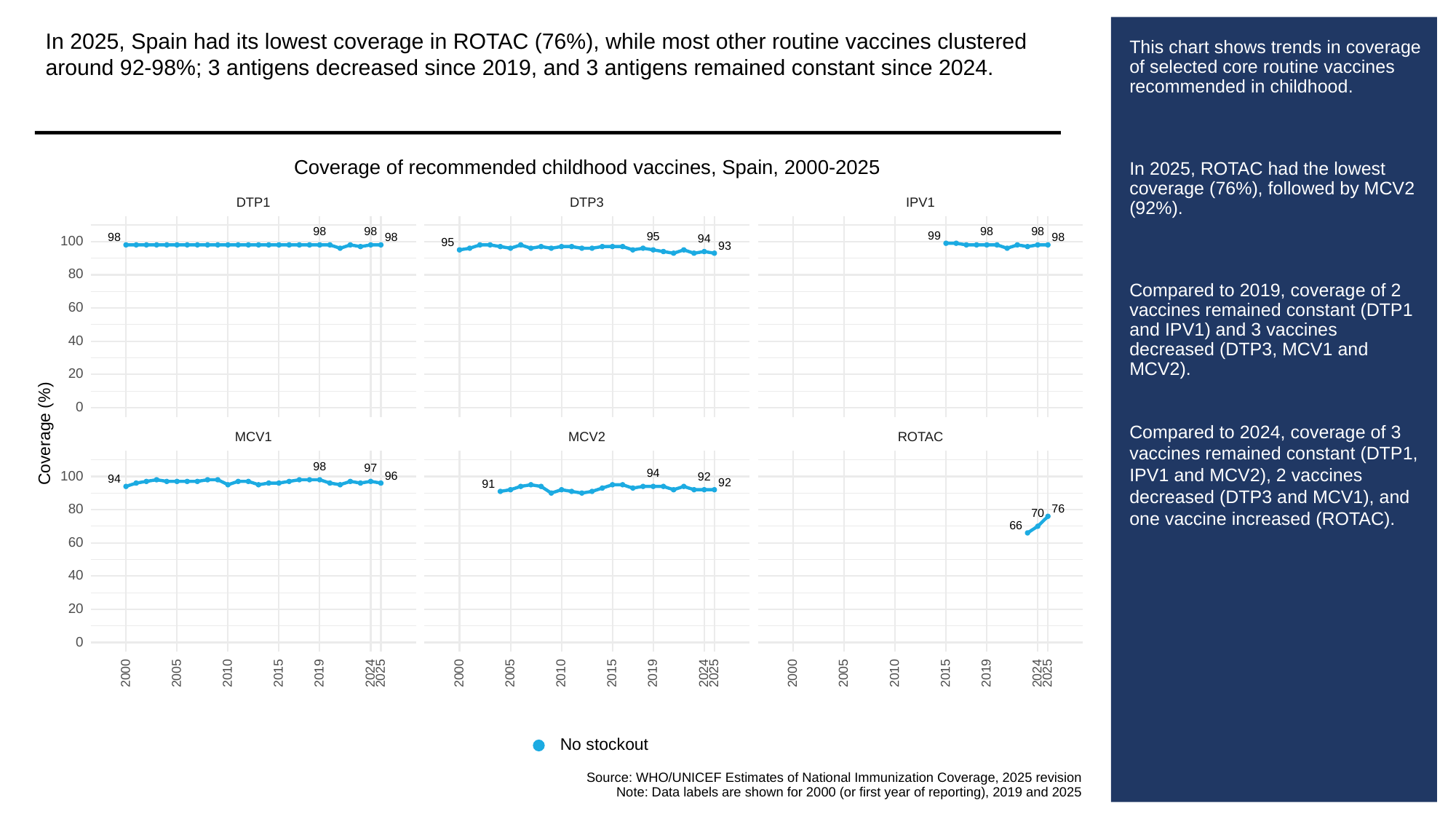

In 2025, Spain had its lowest coverage in ROTAC (76%), while most other routine vaccines clustered around 92-98%; 3 antigens decreased since 2019, and 3 antigens remained constant since 2024.
# This chart shows trends in coverage of selected core routine vaccines recommended in childhood.

In 2025, ROTAC had the lowest coverage (76%), followed by MCV2 (92%).

Compared to 2019, coverage of 2 vaccines remained constant (DTP1 and IPV1) and 3 vaccines decreased (DTP3, MCV1 and MCV2).

Compared to 2024, coverage of 3 vaccines remained constant (DTP1, IPV1 and MCV2), 2 vaccines decreased (DTP3 and MCV1), and one vaccine increased (ROTAC).

Coverage of recommended childhood vaccines, Spain, 2000-2025
DTP3
DTP1
IPV1

98
98
98
98
99
95
98
98
98
94
100
95

93

80

60

40

20

0

Coverage (%)
ROTAC
MCV1
MCV2

98
97
94
100
96
92
94

92

91

80
76
70

66

60

40

20

0

2000
2005
2010
2015
2019
2024
2025
2000
2005
2010
2015
2019
2024
2025
2000
2005
2010
2015
2019
2024
2025
No stockout

Source: WHO/UNICEF Estimates of National Immunization Coverage, 2025 revision
Note: Data labels are shown for 2000 (or first year of reporting), 2019 and 2025